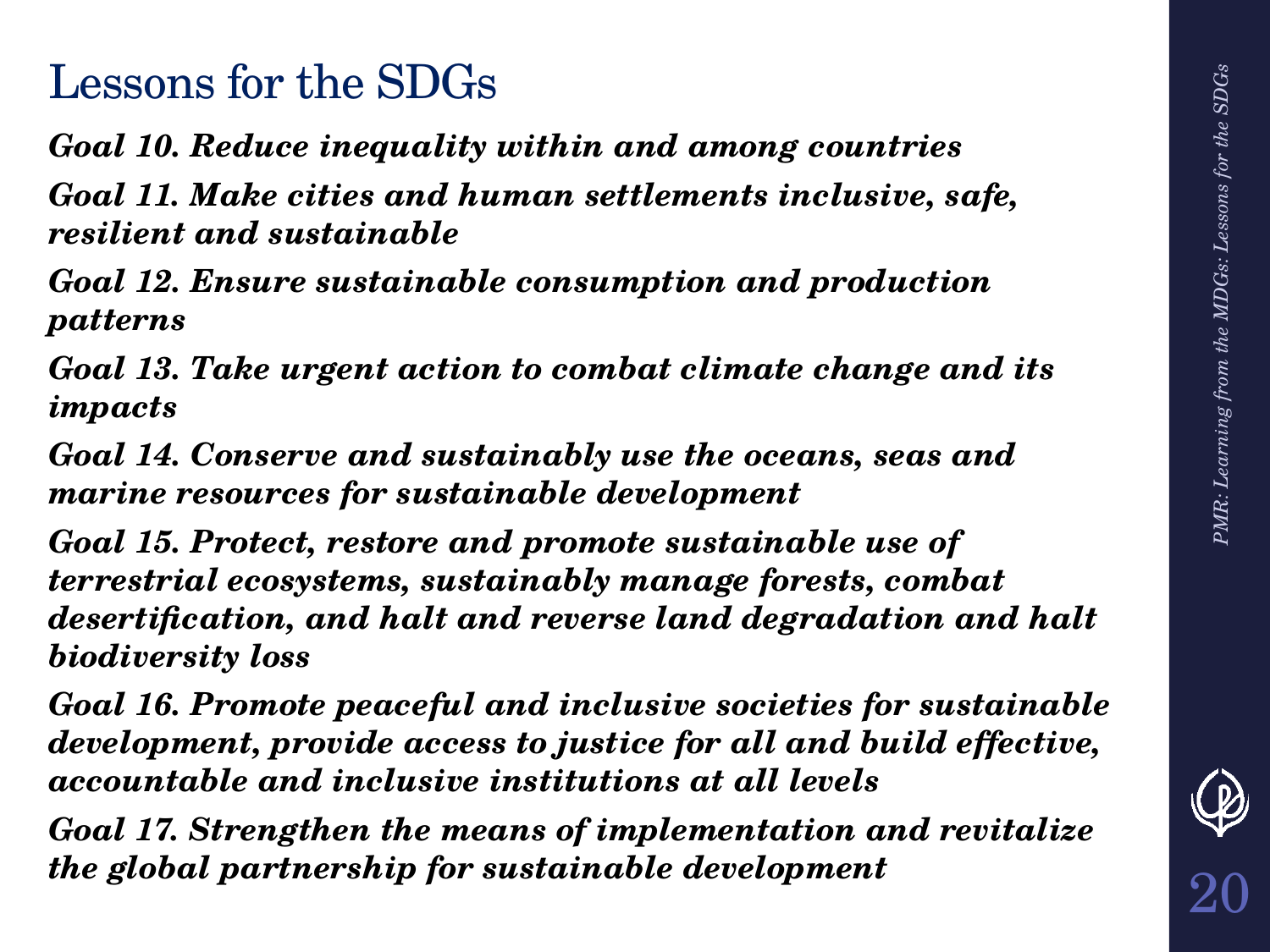

# Lessons for the SDGs
Goal 10. Reduce inequality within and among countries
Goal 11. Make cities and human settlements inclusive, safe, resilient and sustainable
Goal 12. Ensure sustainable consumption and production patterns
Goal 13. Take urgent action to combat climate change and its impacts
Goal 14. Conserve and sustainably use the oceans, seas and marine resources for sustainable development
Goal 15. Protect, restore and promote sustainable use of terrestrial ecosystems, sustainably manage forests, combat desertification, and halt and reverse land degradation and halt biodiversity loss
Goal 16. Promote peaceful and inclusive societies for sustainable development, provide access to justice for all and build effective, accountable and inclusive institutions at all levels
Goal 17. Strengthen the means of implementation and revitalize the global partnership for sustainable development
PMR: Learning from the MDGs: Lessons for the SDGs
20